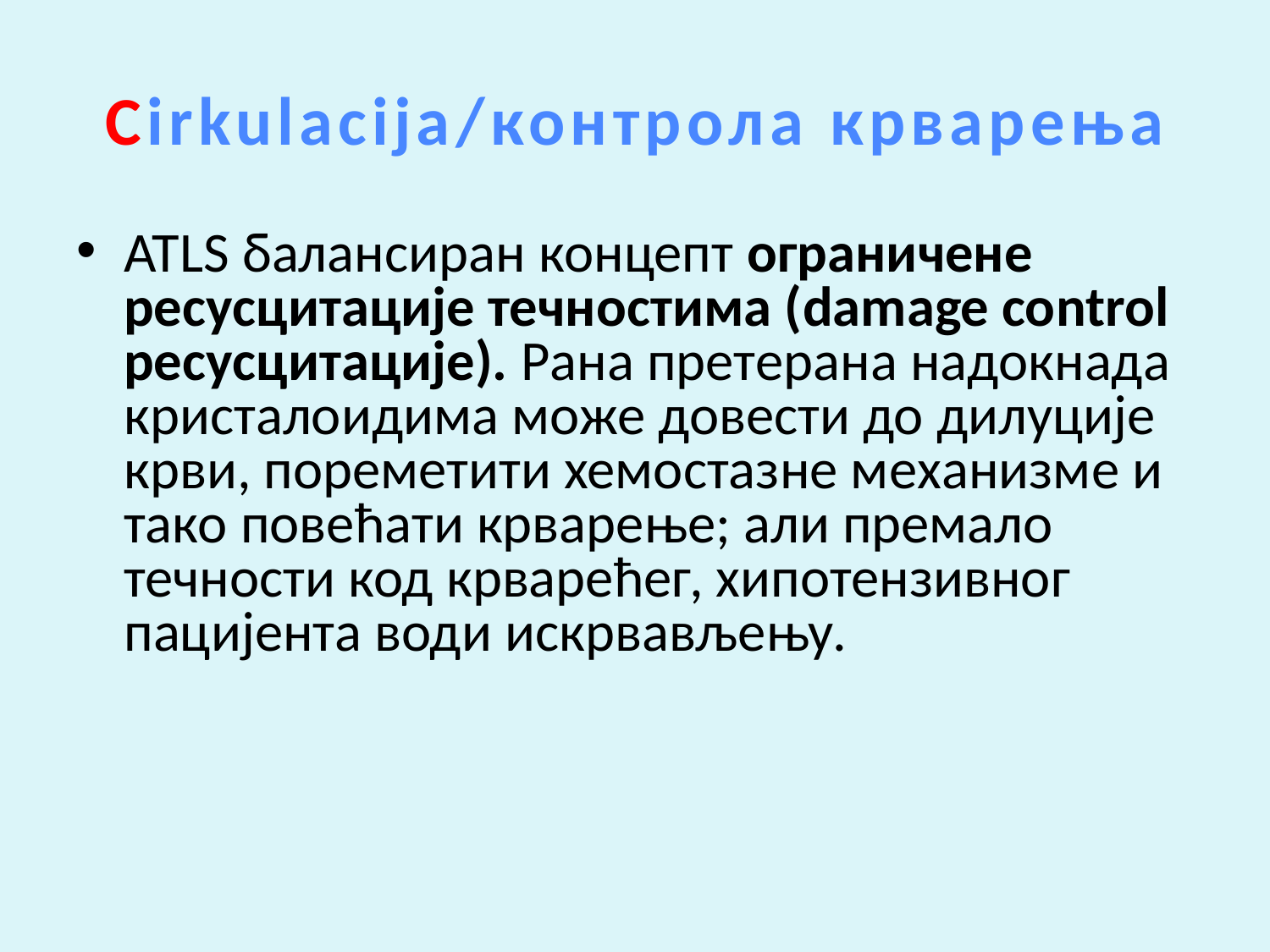

# Cirkulacija/контрола крварења
ATLS балансиран концепт ограничене ресусцитације течностима (damage control ресусцитације). Рана претерана надокнада кристалоидима може довести до дилуције крви, пореметити хемостазне механизме и тако повећати крварење; али премало течности код крварећег, хипотензивног пацијента води искрвављењу.